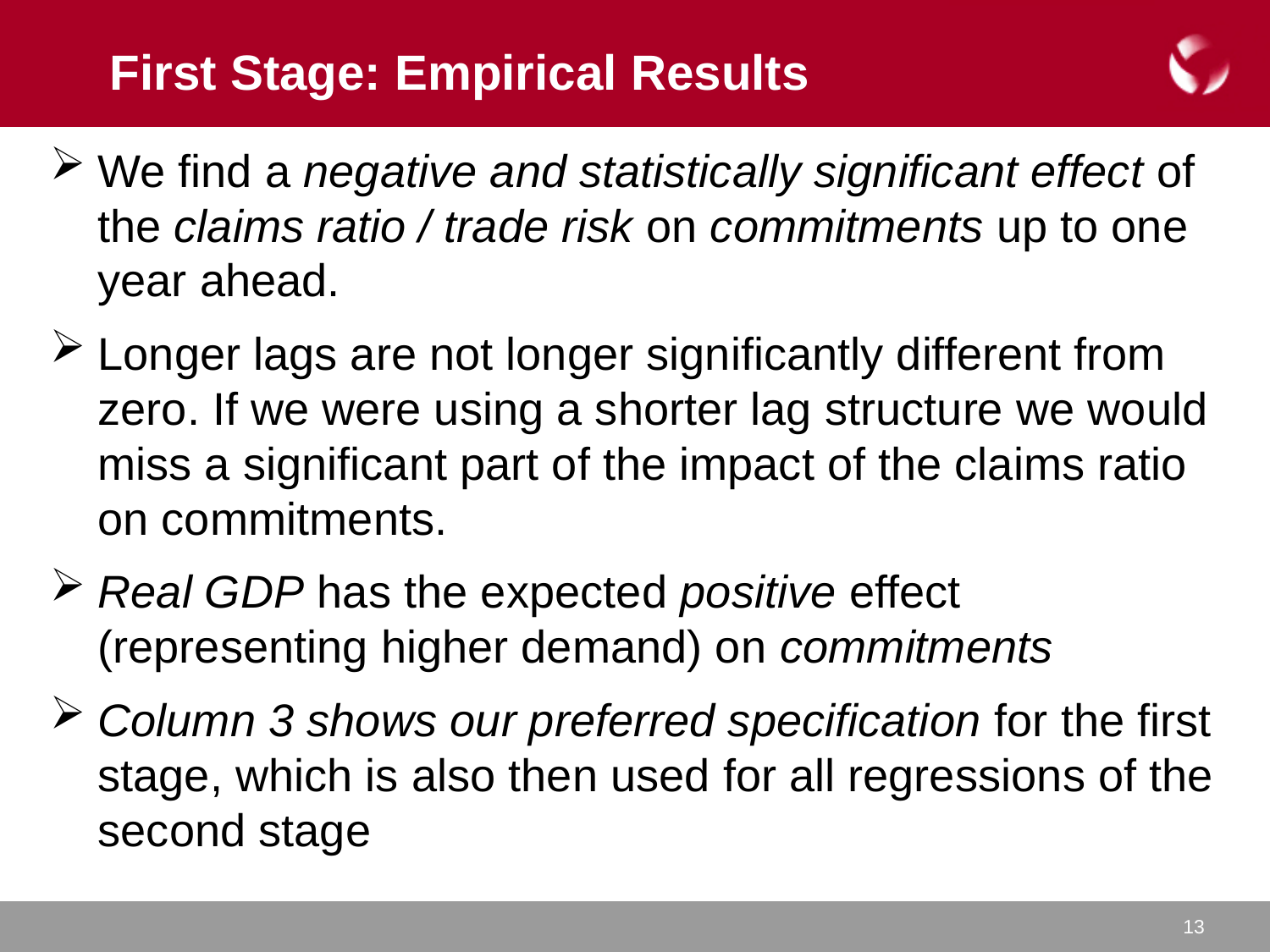

# First Stage: Empirical Results
We find a negative and statistically significant effect of the claims ratio / trade risk on commitments up to one year ahead.
Longer lags are not longer significantly different from zero. If we were using a shorter lag structure we would miss a significant part of the impact of the claims ratio on commitments.
Real GDP has the expected positive effect (representing higher demand) on commitments
Column 3 shows our preferred specification for the first stage, which is also then used for all regressions of the second stage

13